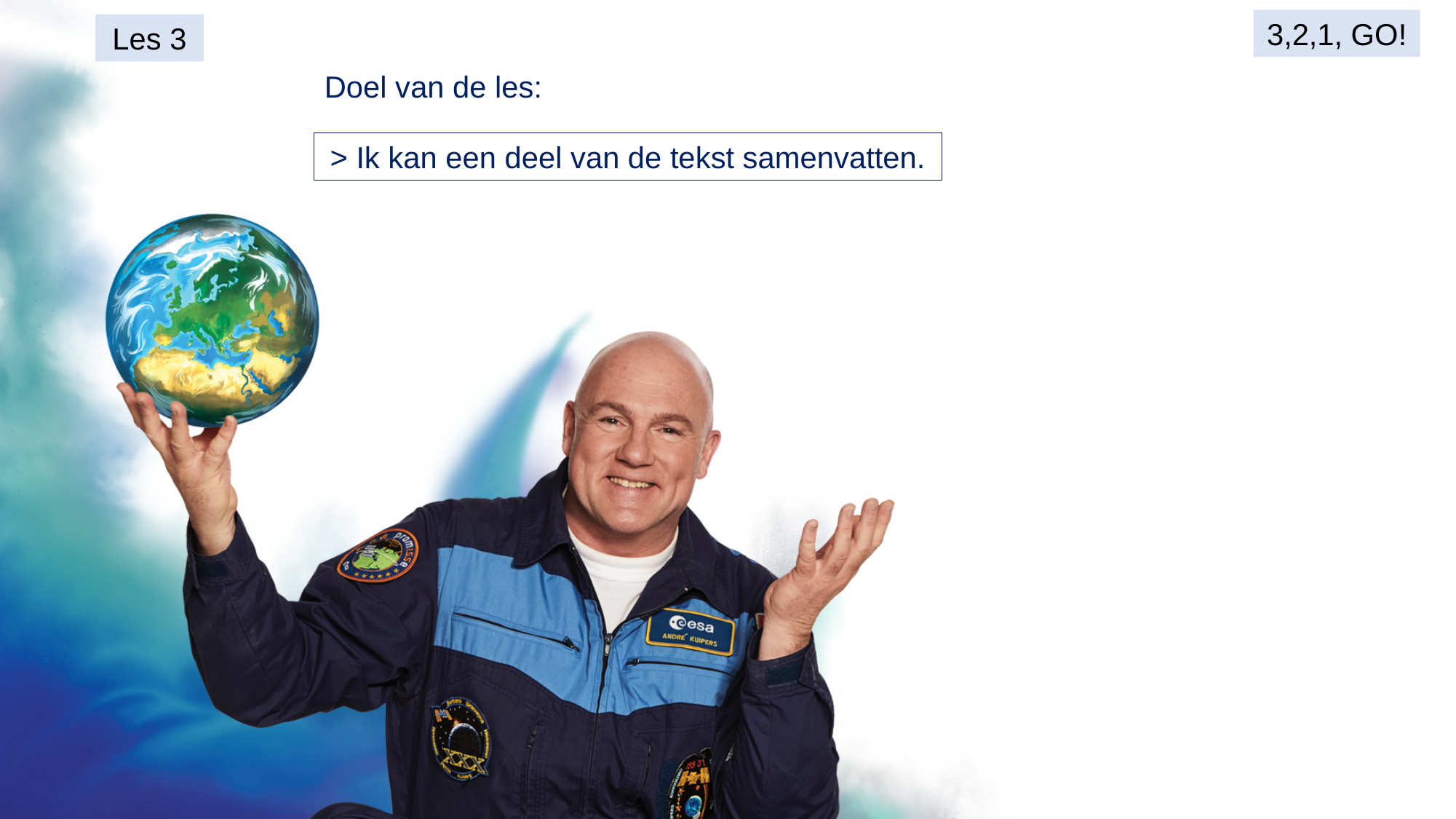

3,2,1, GO!
Les 3
Doel van de les:

> Ik kan een deel van de tekst samenvatten.